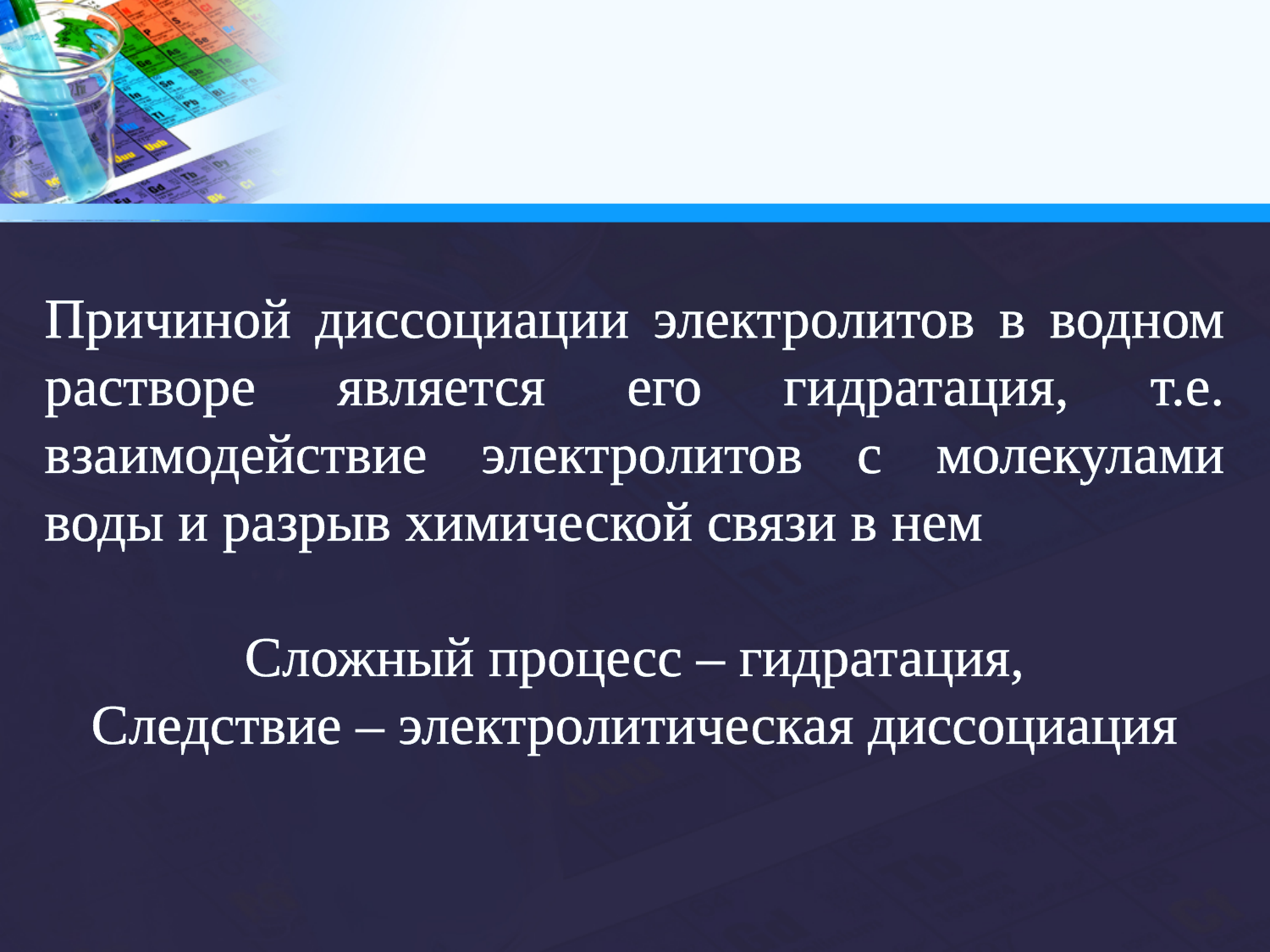

Причиной диссоциации электролитов в водном растворе является его гидратация, т.е. взаимодействие электролитов с молекулами воды и разрыв химической связи в нем

Сложный процесс – гидратация,
Следствие – электролитическая диссоциация